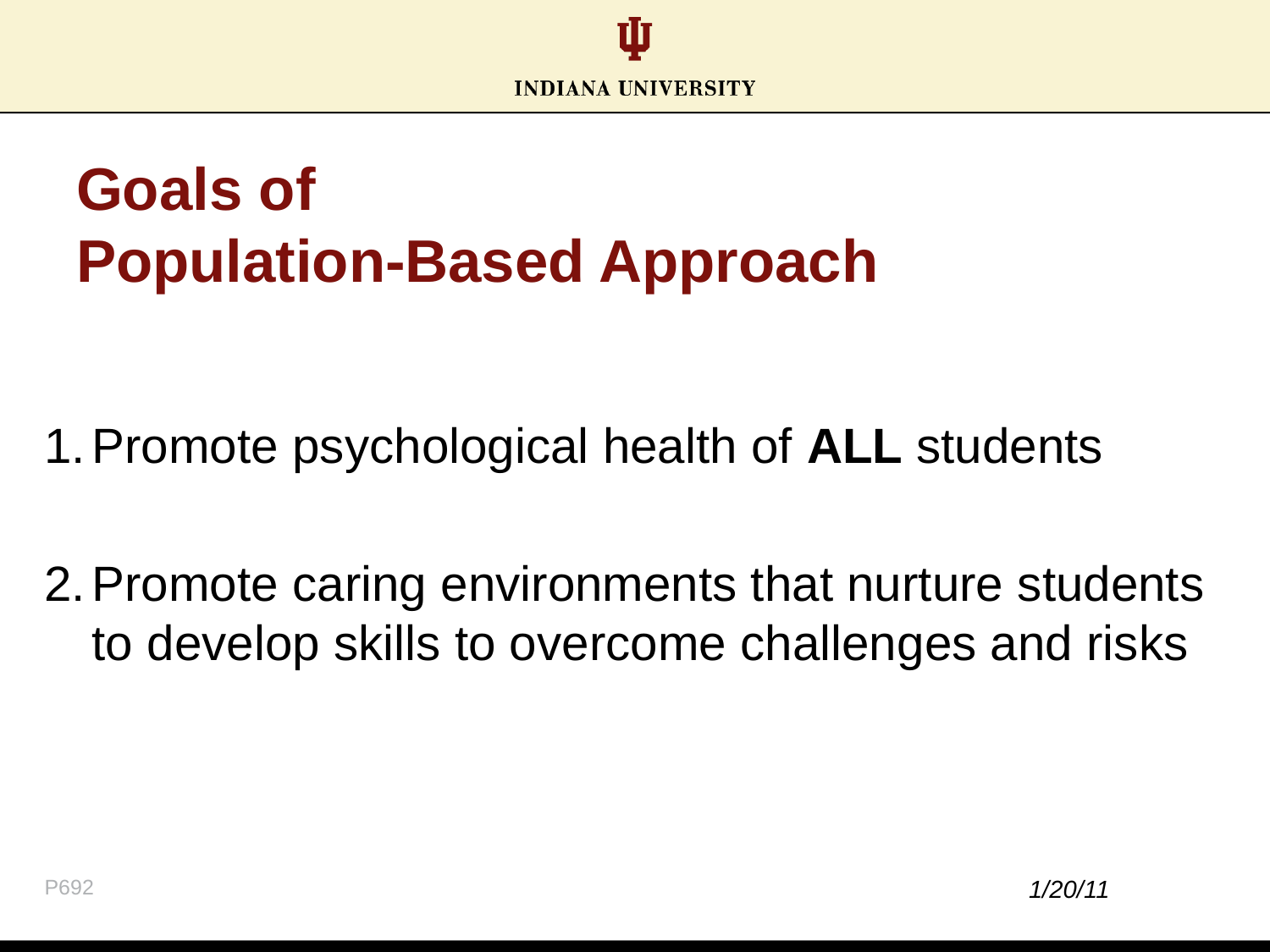

# Goals of Population-Based Approach

Promote psychological health of ALL students

Promote caring environments that nurture students to develop skills to overcome challenges and risks
P692
1/20/11